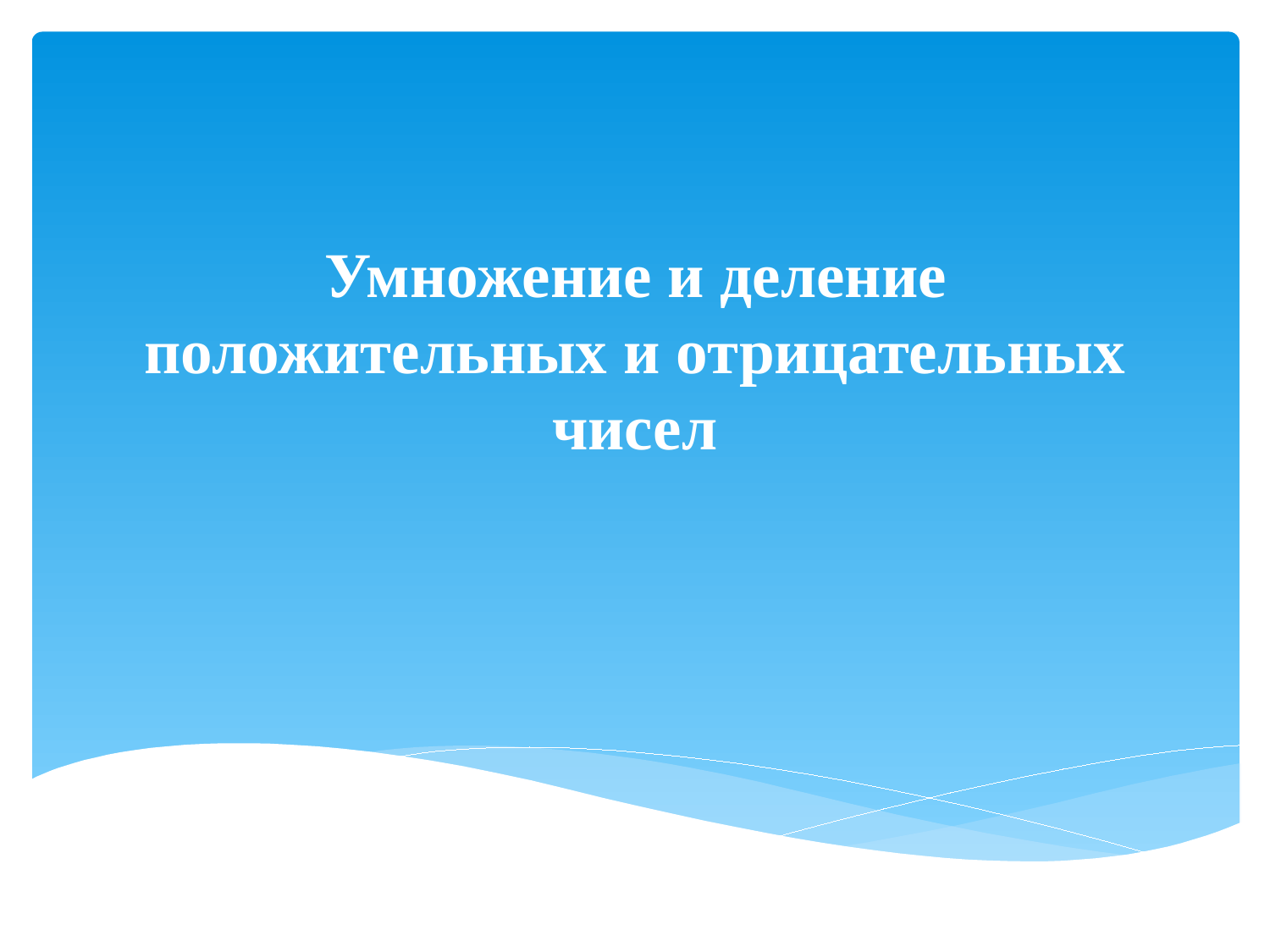

# Умножение и деление положительных и отрицательных чисел